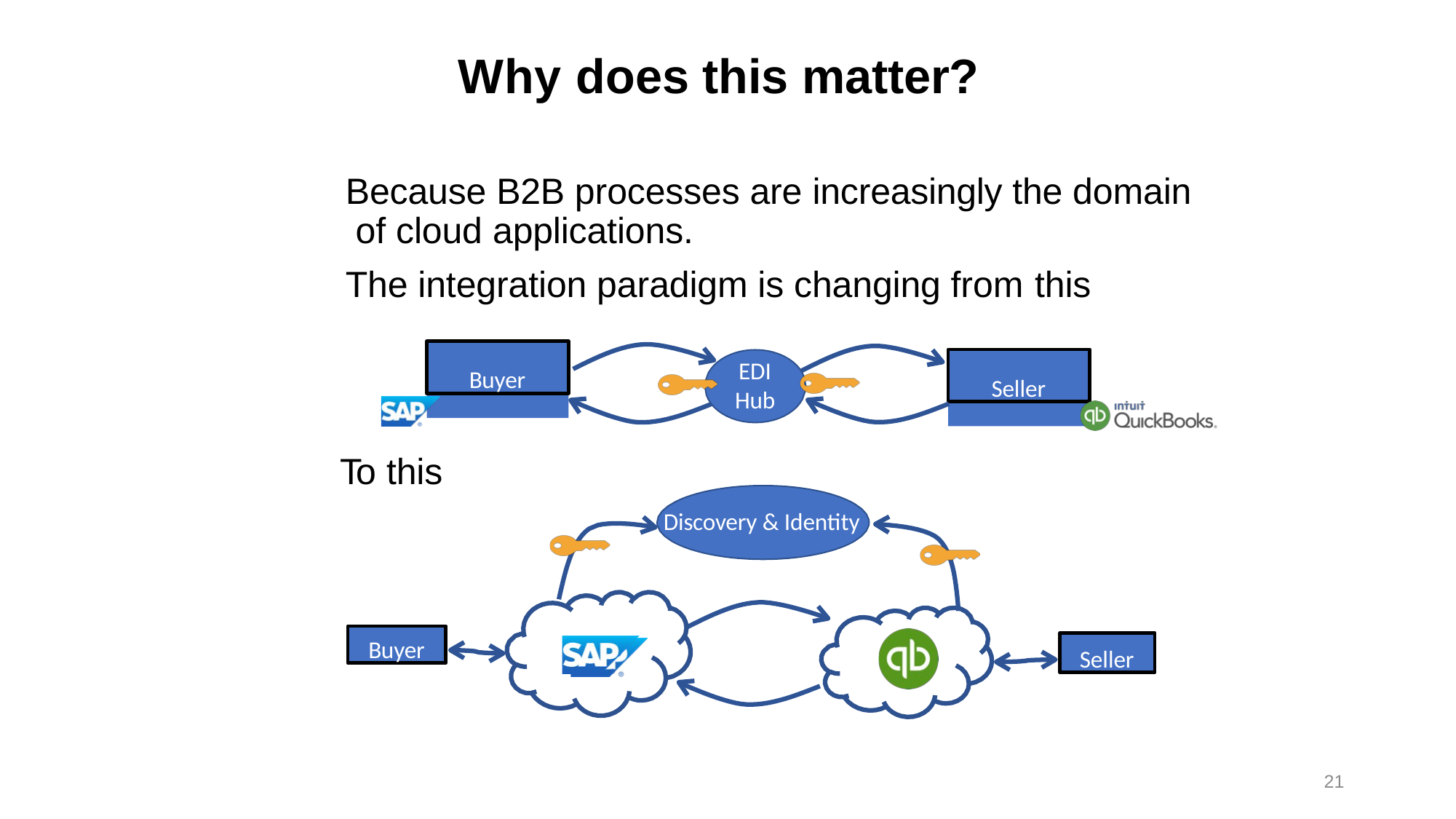

# Why does this matter?
Because B2B processes are increasingly the domain  of cloud applications.
The integration paradigm is changing from this

Buyer

Seller

EDI
Hub

To this

Discovery & Identity

Buyer

Seller

21